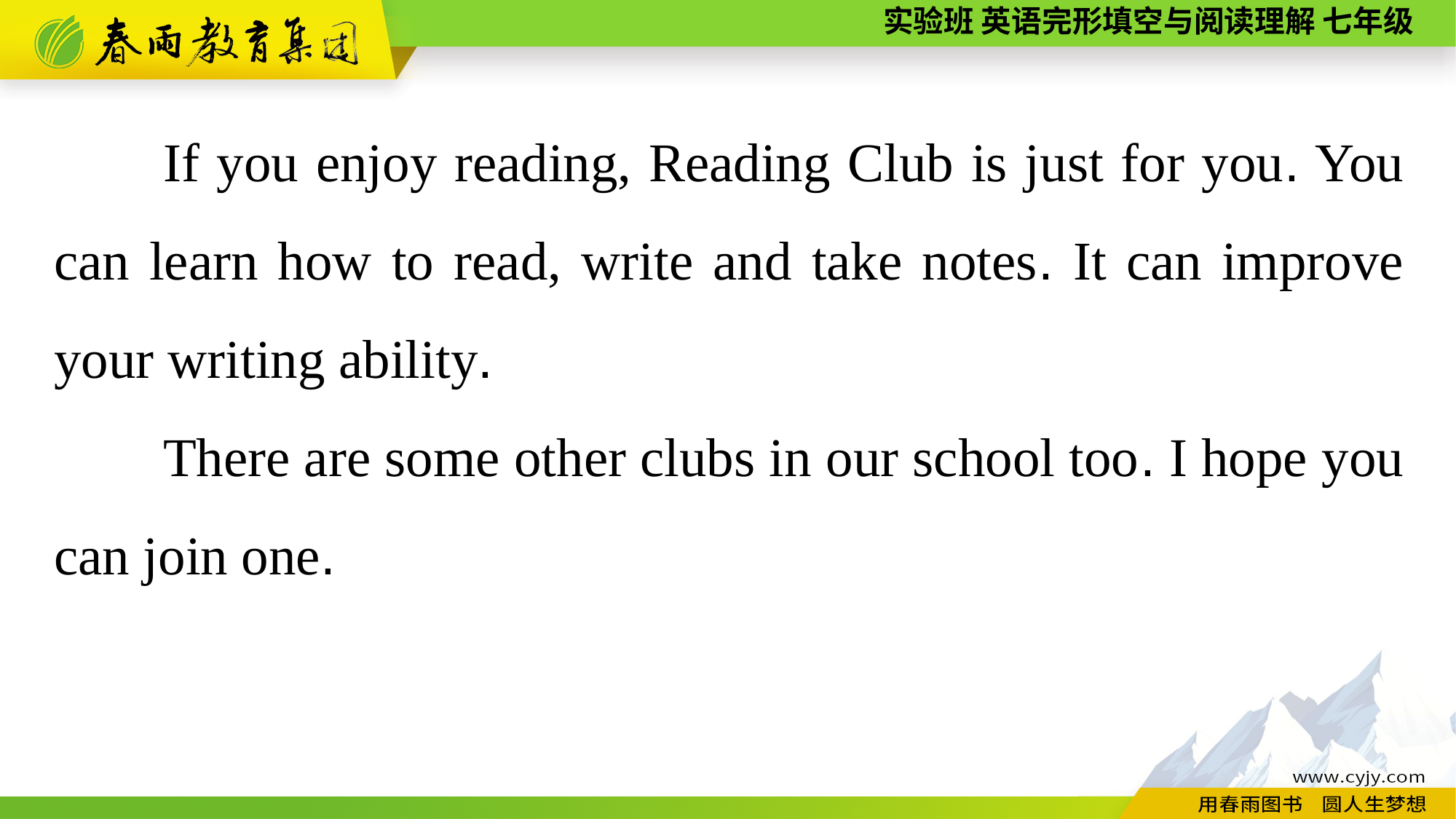

If you enjoy reading, Reading Club is just for you. You can learn how to read, write and take notes. It can improve your writing ability.
There are some other clubs in our school too. I hope you can join one.